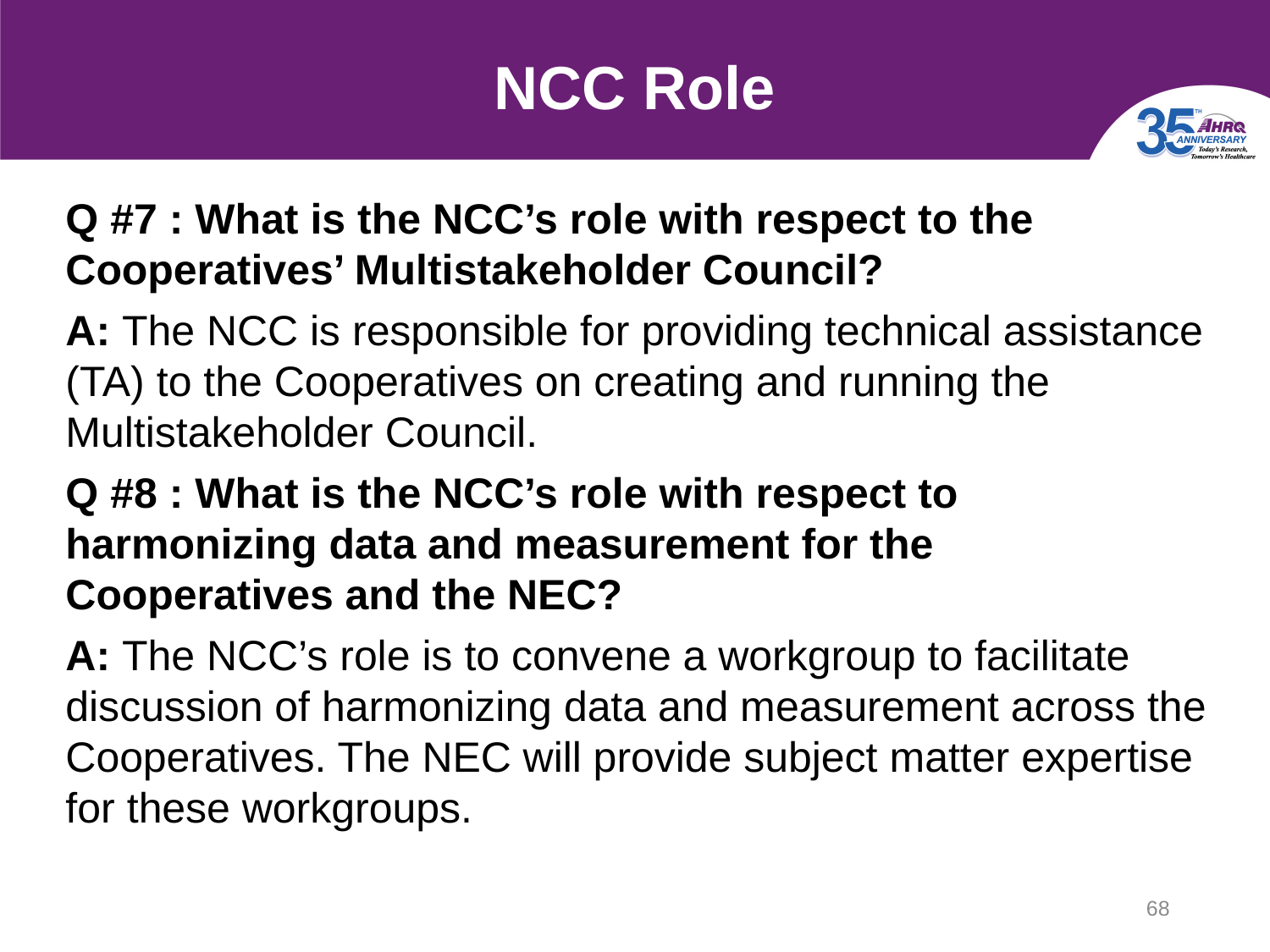

# NCC Role
Q #7 : What is the NCC’s role with respect to the Cooperatives’ Multistakeholder Council?
A: The NCC is responsible for providing technical assistance (TA) to the Cooperatives on creating and running the Multistakeholder Council.
Q #8 : What is the NCC’s role with respect to harmonizing data and measurement for the Cooperatives and the NEC?
A: The NCC’s role is to convene a workgroup to facilitate discussion of harmonizing data and measurement across the Cooperatives. The NEC will provide subject matter expertise for these workgroups.
68